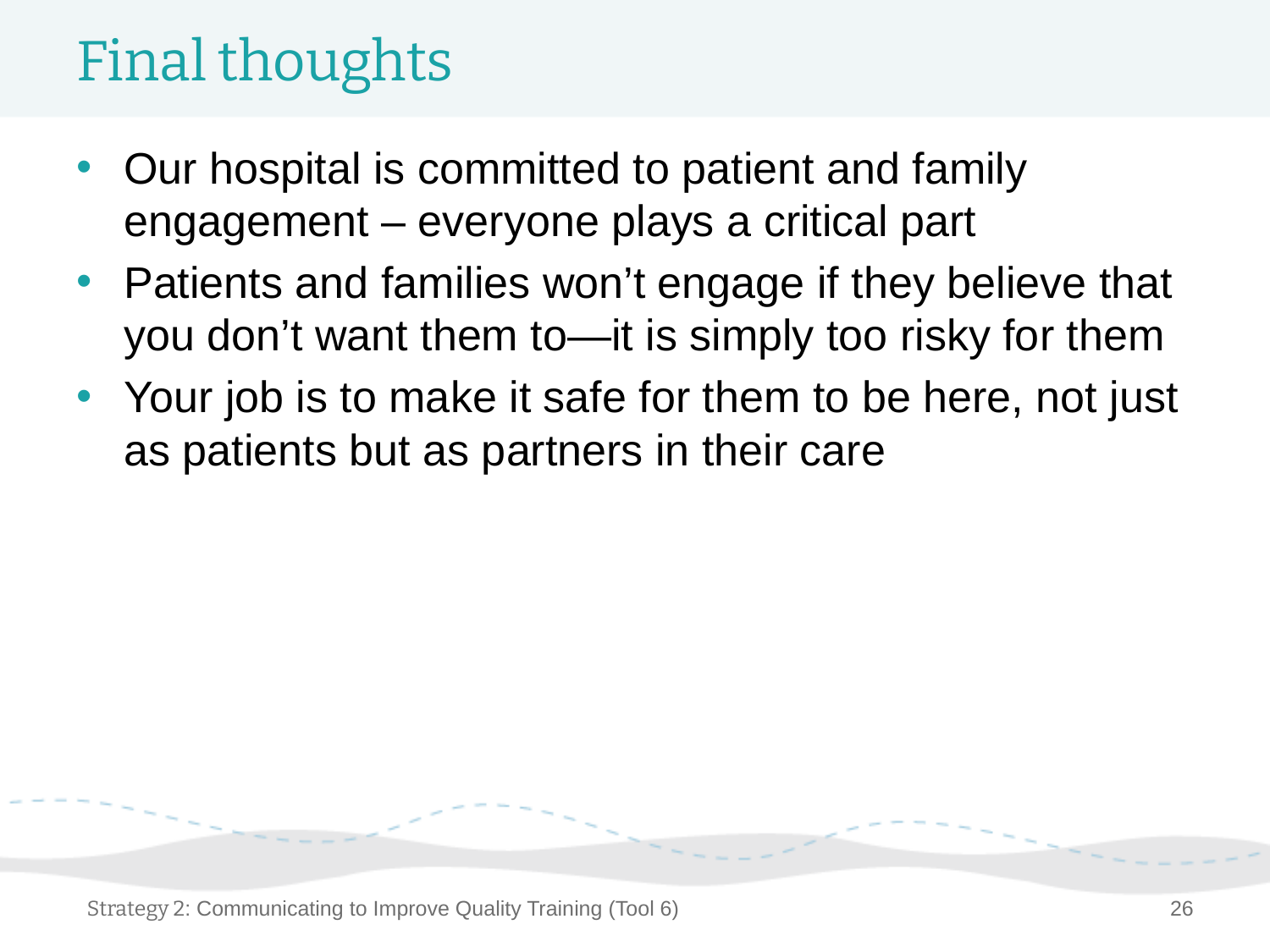

# Final thoughts
Our hospital is committed to patient and family engagement – everyone plays a critical part
Patients and families won’t engage if they believe that you don’t want them to—it is simply too risky for them
Your job is to make it safe for them to be here, not just as patients but as partners in their care
Strategy 2: Communicating to Improve Quality Training (Tool 6)
26